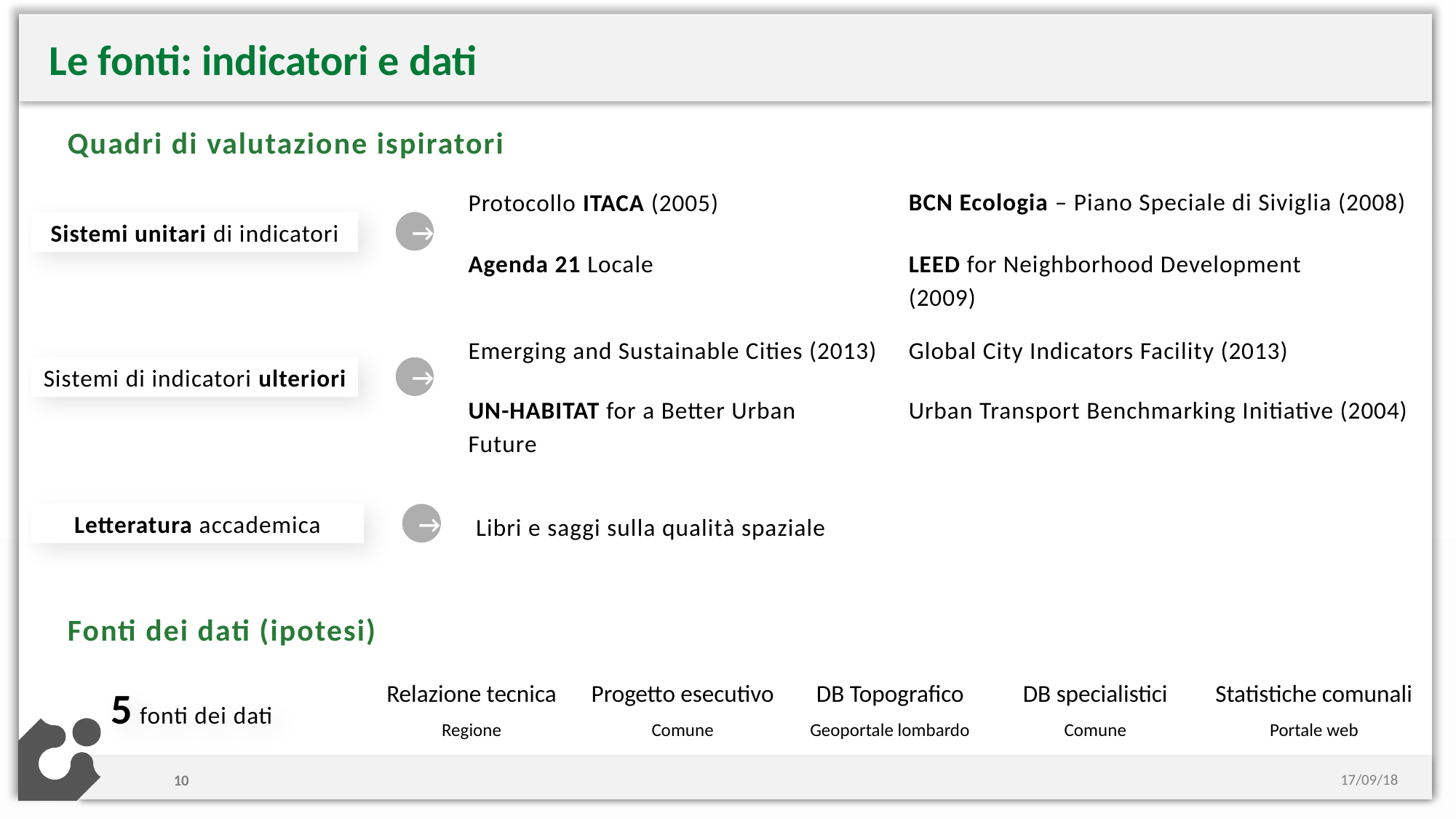

Le fonti: indicatori e dati
Quadri di valutazione ispiratori
BCN Ecologia – Piano Speciale di Siviglia (2008)
Protocollo ITACA (2005)
Sistemi unitari di indicatori
→
Agenda 21 Locale
LEED for Neighborhood Development (2009)
Emerging and Sustainable Cities (2013)
Global City Indicators Facility (2013)
Sistemi di indicatori ulteriori
→
Urban Transport Benchmarking Initiative (2004)
UN-HABITAT for a Better Urban Future
Letteratura accademica
Libri e saggi sulla qualità spaziale
→
Fonti dei dati (ipotesi)
Relazione tecnica
Regione
Progetto esecutivo
Comune
DB Topografico
Geoportale lombardo
DB specialistici
Comune
Statistiche comunali
Portale web
5 fonti dei dati
17/09/18

10